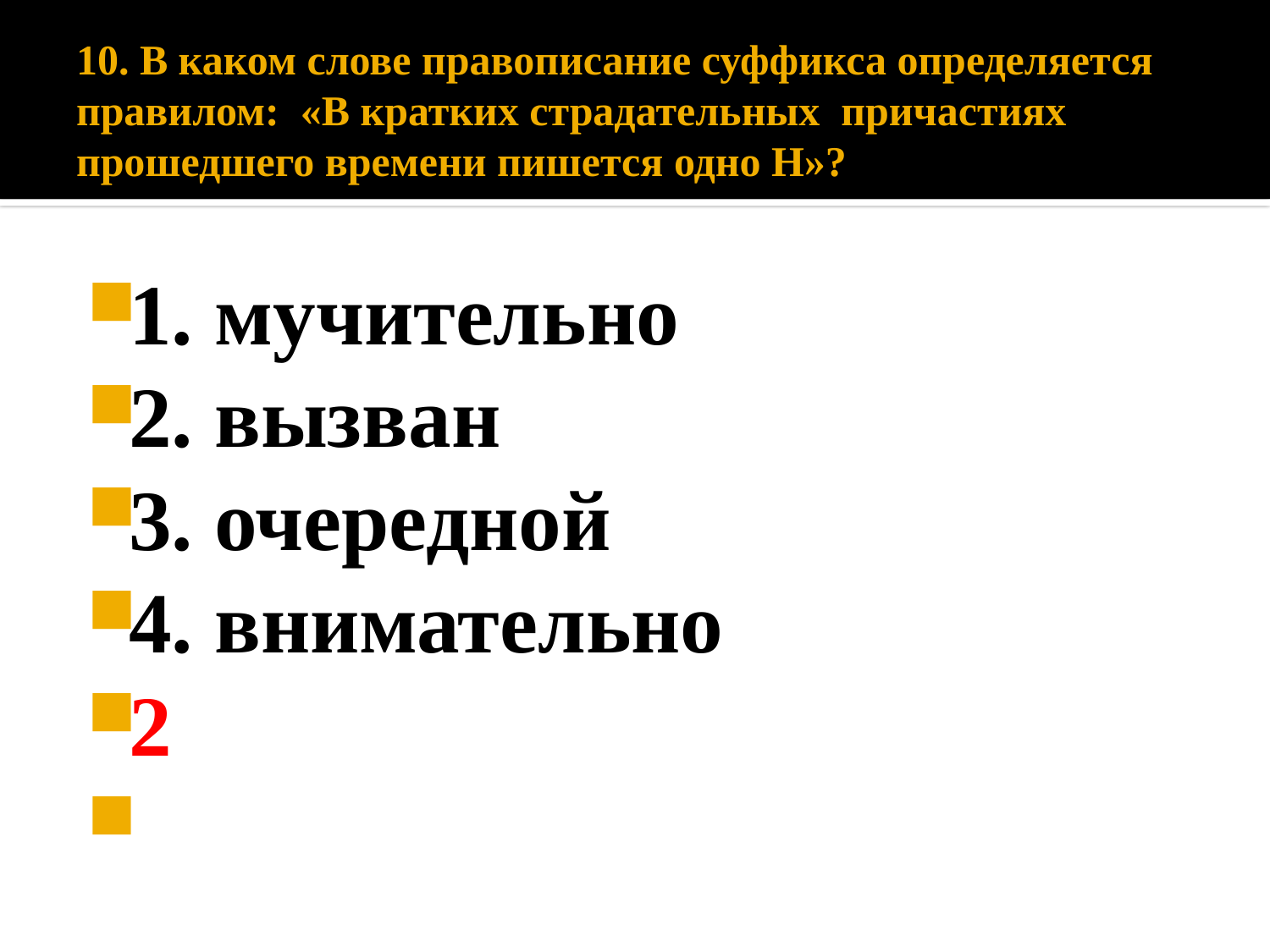

# 10. В каком слове правописание суффикса определяется правилом:  «В кратких страдательных  причастиях прошедшего времени пишется одно Н»?
1. мучительно
2. вызван
3. очередной
4. внимательно
2